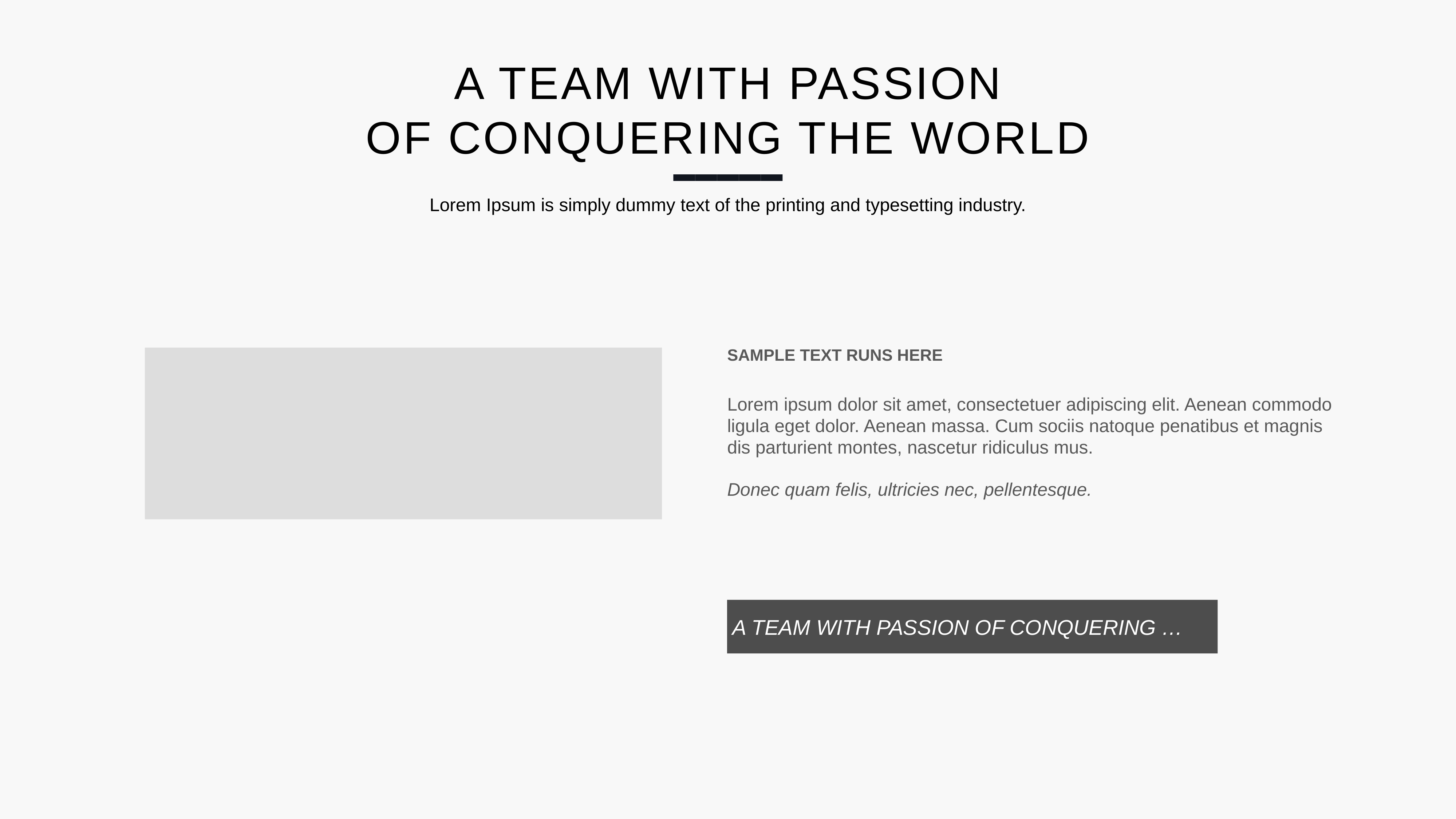

A TEAM WITH PASSION
OF CONQUERING THE WORLD

Lorem Ipsum is simply dummy text of the printing and typesetting industry.

SAMPLE TEXT RUNS HERE
Lorem ipsum dolor sit amet, consectetuer adipiscing elit. Aenean commodo ligula eget dolor. Aenean massa. Cum sociis natoque penatibus et magnis dis parturient montes, nascetur ridiculus mus.
Donec quam felis, ultricies nec, pellentesque.

A TEAM WITH PASSION OF CONQUERING …